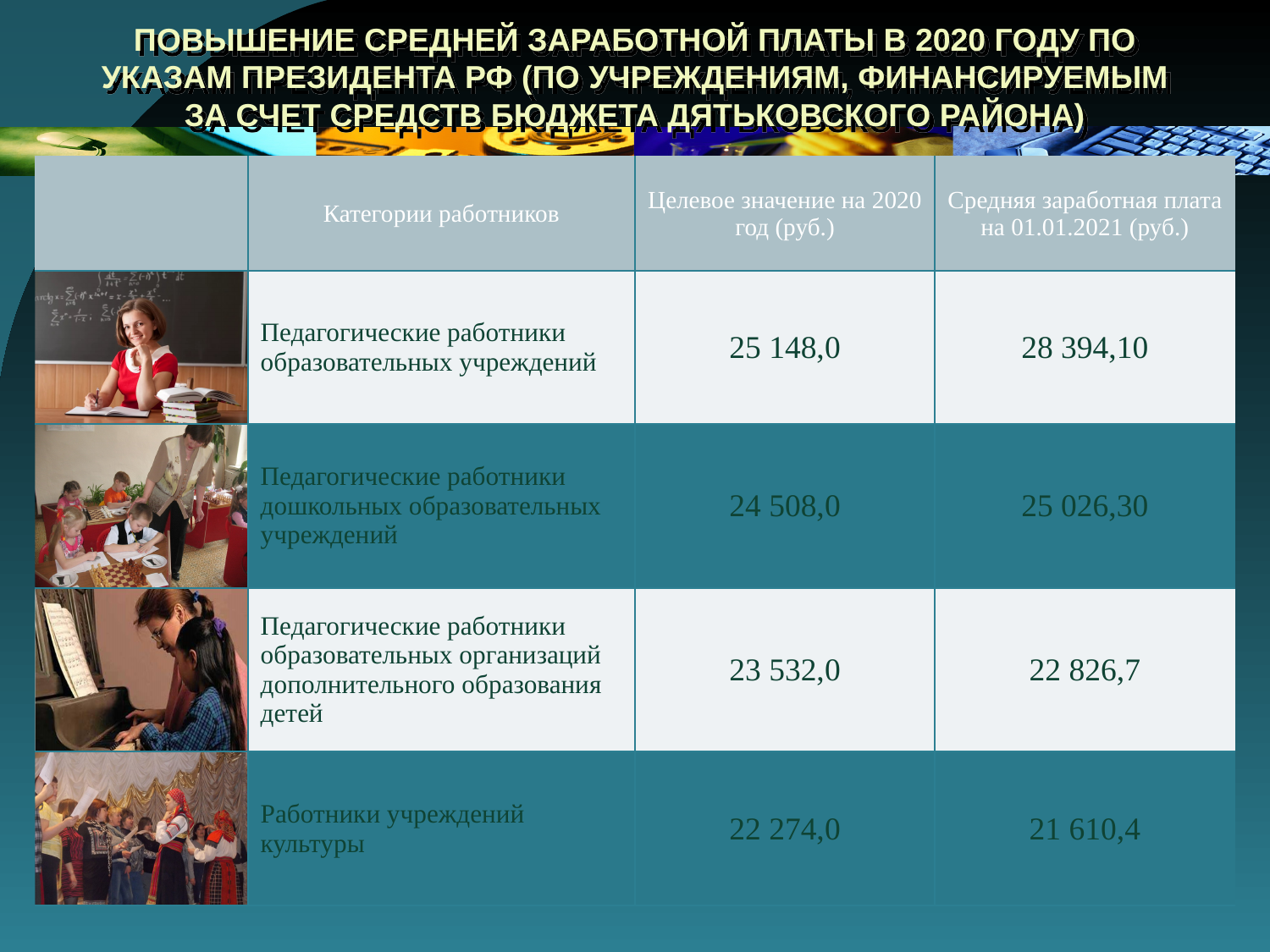

# ПОВЫШЕНИЕ СРЕДНЕЙ ЗАРАБОТНОЙ ПЛАТЫ В 2020 ГОДУ ПО УКАЗАМ ПРЕЗИДЕНТА РФ (ПО УЧРЕЖДЕНИЯМ, ФИНАНСИРУЕМЫМ ЗА СЧЕТ СРЕДСТВ БЮДЖЕТА ДЯТЬКОВСКОГО РАЙОНА)
|  | Категории работников | Целевое значение на 2020 год (руб.) | Средняя заработная плата на 01.01.2021 (руб.) |
| --- | --- | --- | --- |
|  | Педагогические работники образовательных учреждений | 25 148,0 | 28 394,10 |
|  | Педагогические работники дошкольных образовательных учреждений | 24 508,0 | 25 026,30 |
|  | Педагогические работники образовательных организаций дополнительного образования детей | 23 532,0 | 22 826,7 |
|  | Работники учреждений культуры | 22 274,0 | 21 610,4 |